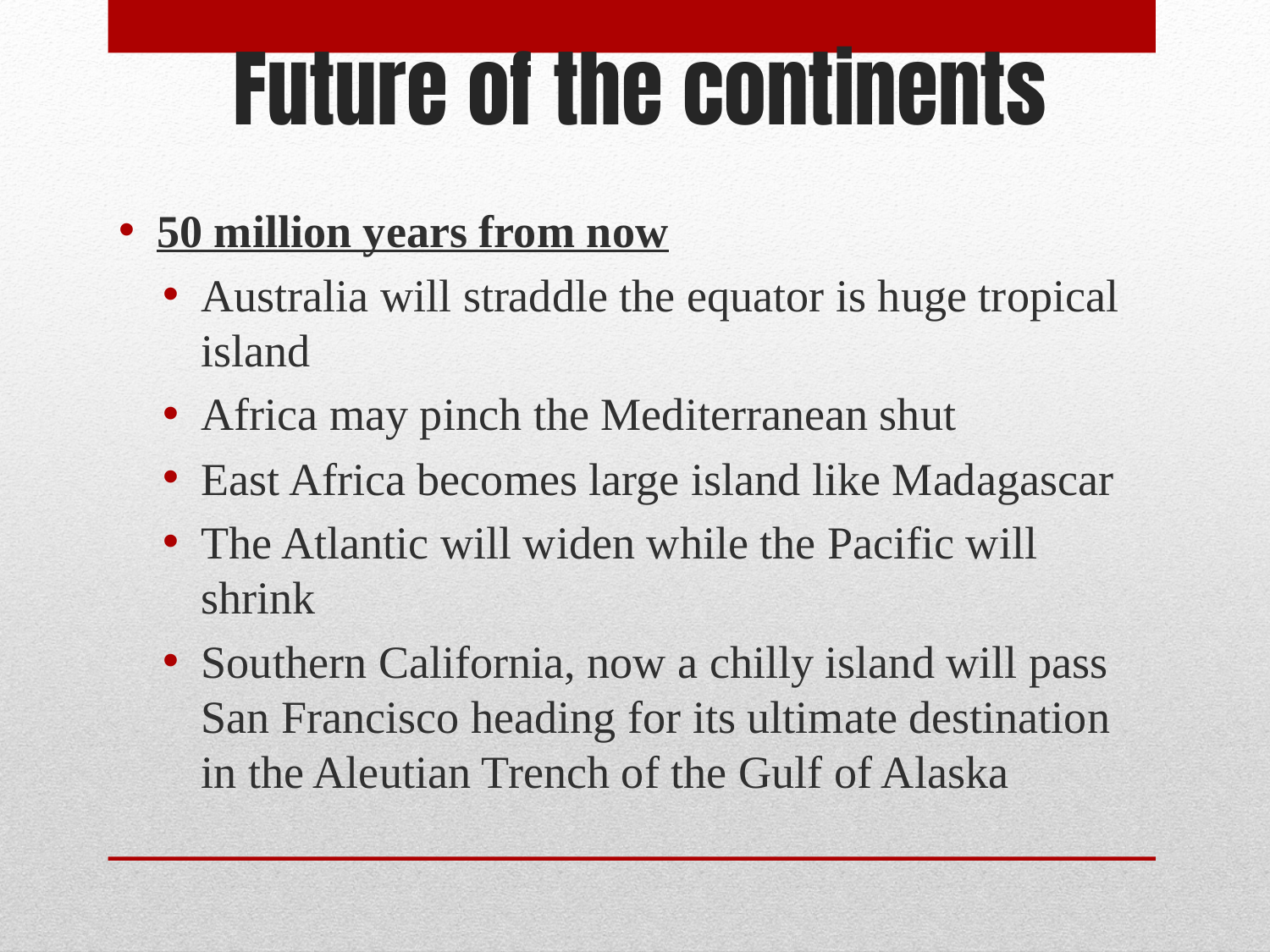

Future of the continents
50 million years from now
Australia will straddle the equator is huge tropical island
Africa may pinch the Mediterranean shut
East Africa becomes large island like Madagascar
The Atlantic will widen while the Pacific will shrink
Southern California, now a chilly island will pass San Francisco heading for its ultimate destination in the Aleutian Trench of the Gulf of Alaska